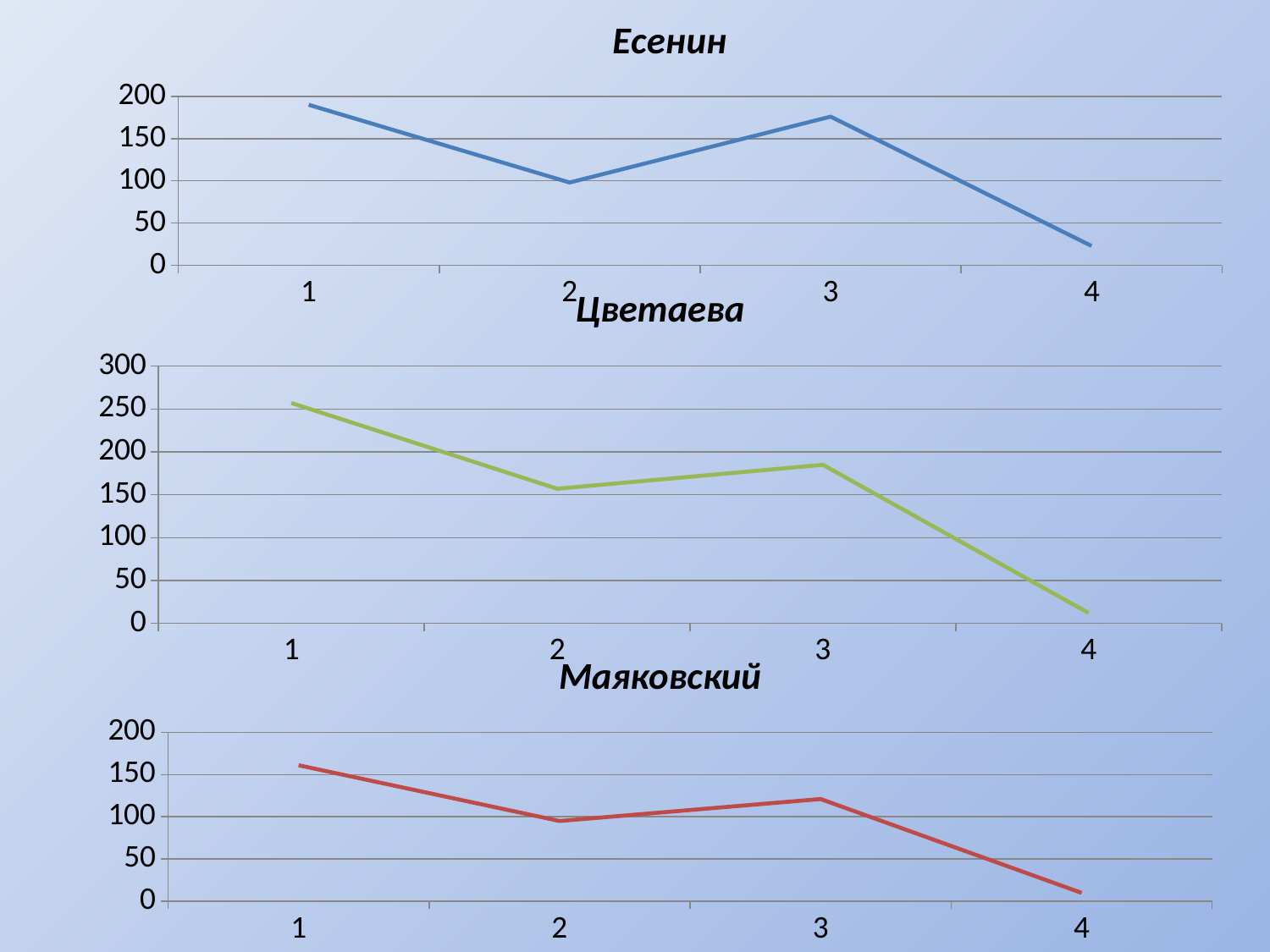

### Chart: Есенин

| Category | Есенин |
|---|---|
| 1 | 190.0 |
| 2 | 98.0 |
| 3 | 176.0 |
| 4 | 23.0 |

### Chart: Цветаева

| Category | Цветаева |
|---|---|
| 1 | 257.0 |
| 2 | 157.0 |
| 3 | 185.0 |
| 4 | 12.0 |

### Chart: Маяковский

| Category | Маяковский |
|---|---|
| 1 | 161.0 |
| 2 | 95.0 |
| 3 | 121.0 |
| 4 | 10.0 |